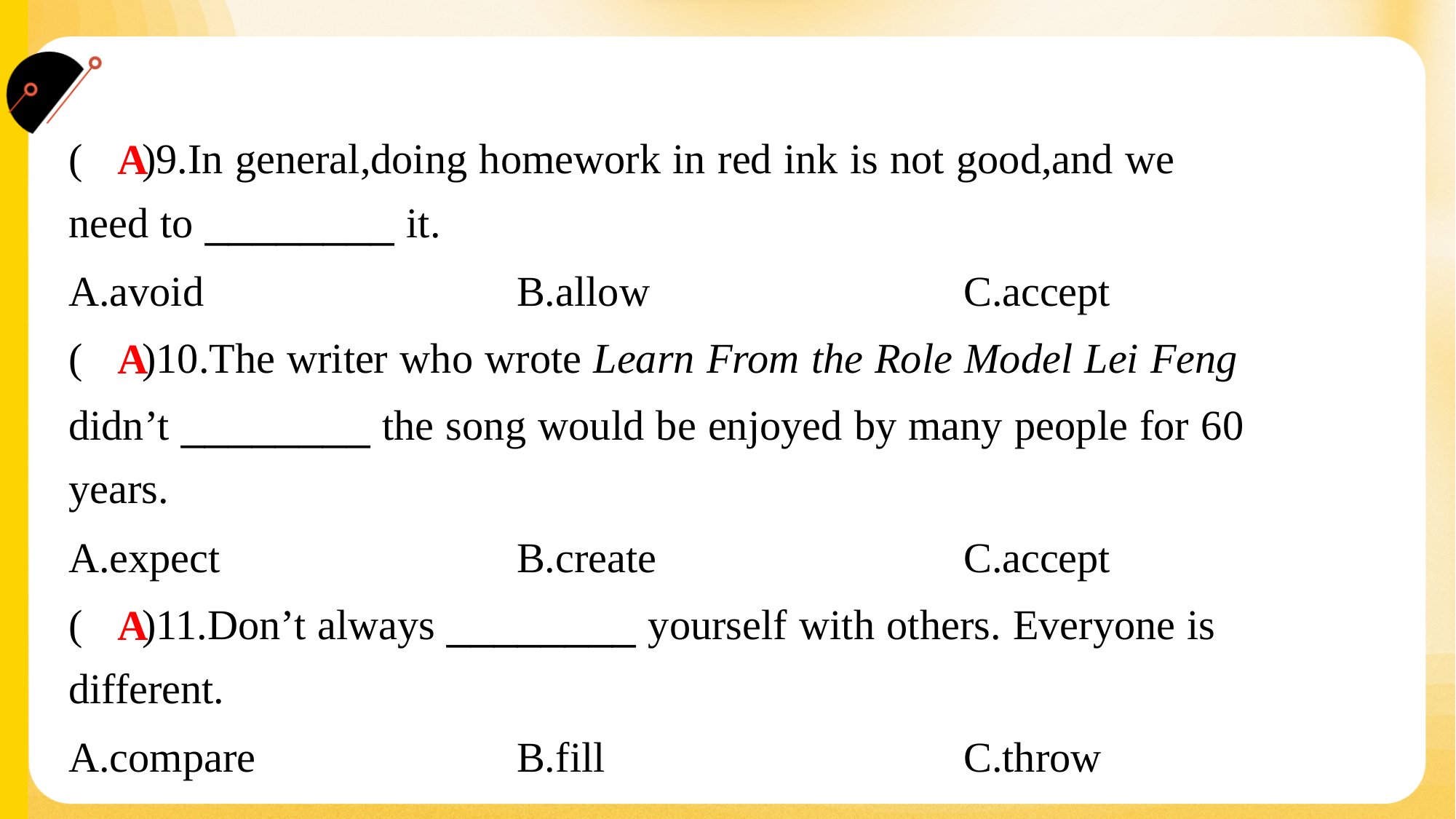

(     )9.In general,doing homework in red ink is not good,and we
need to ________ it.
A
A.avoid	B.allow	C.accept
(     )10.The writer who wrote Learn From the Role Model Lei Feng
didn’t ________ the song would be enjoyed by many people for 60
years.
A
A.expect	B.create	C.accept
(     )11.Don’t always ________ yourself with others. Everyone is
different.
A
A.compare	B.fill	C.throw